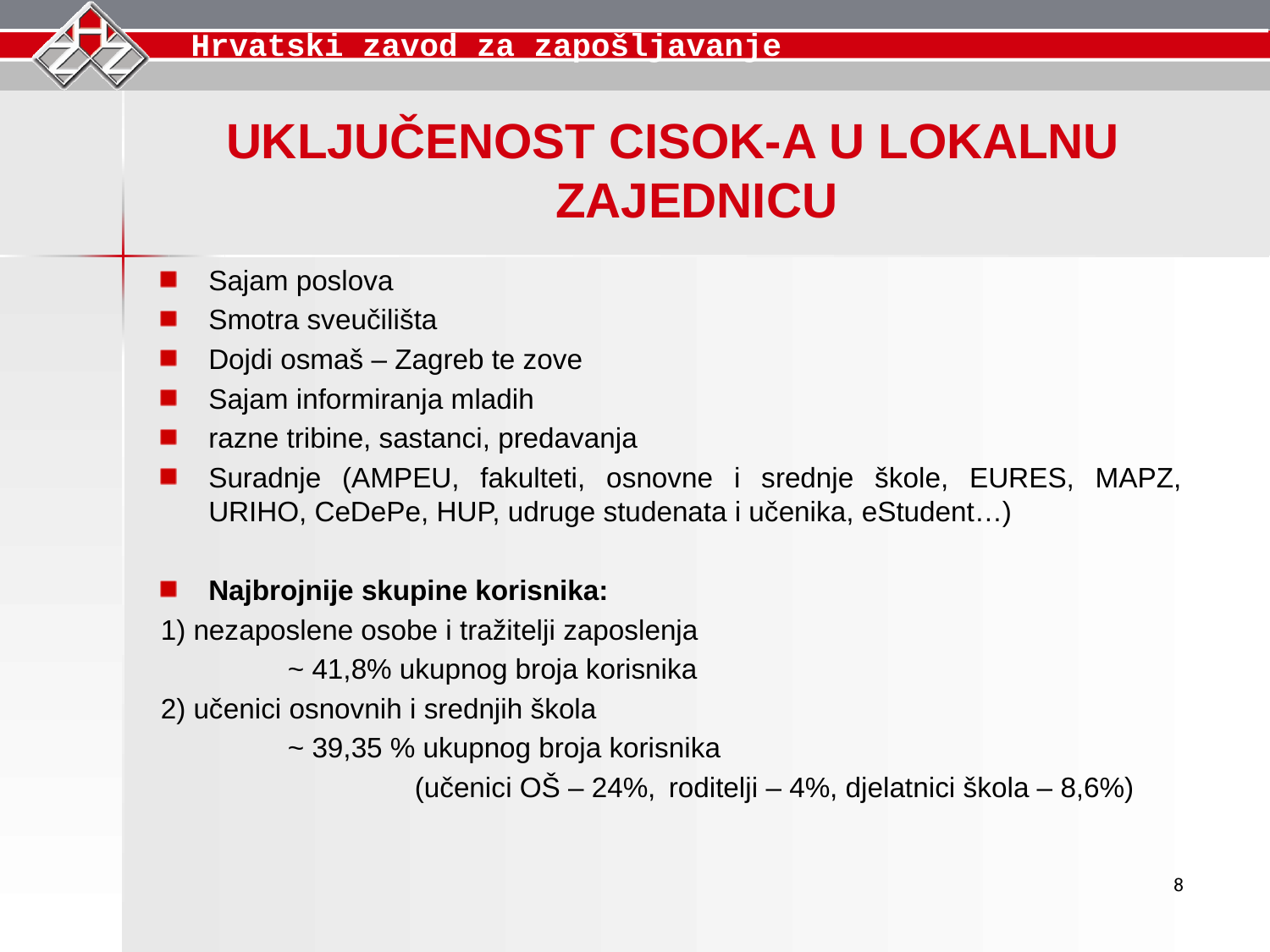

UKLJUČENOST CISOK-A U LOKALNU ZAJEDNICU
Sajam poslova
Smotra sveučilišta
Dojdi osmaš – Zagreb te zove
Sajam informiranja mladih
razne tribine, sastanci, predavanja
Suradnje (AMPEU, fakulteti, osnovne i srednje škole, EURES, MAPZ, URIHO, CeDePe, HUP, udruge studenata i učenika, eStudent…)

Najbrojnije skupine korisnika:
1) nezaposlene osobe i tražitelji zaposlenja
	~ 41,8% ukupnog broja korisnika
2) učenici osnovnih i srednjih škola
	~ 39,35 % ukupnog broja korisnika
		(učenici OŠ – 24%,	roditelji – 4%, djelatnici škola – 8,6%)

8